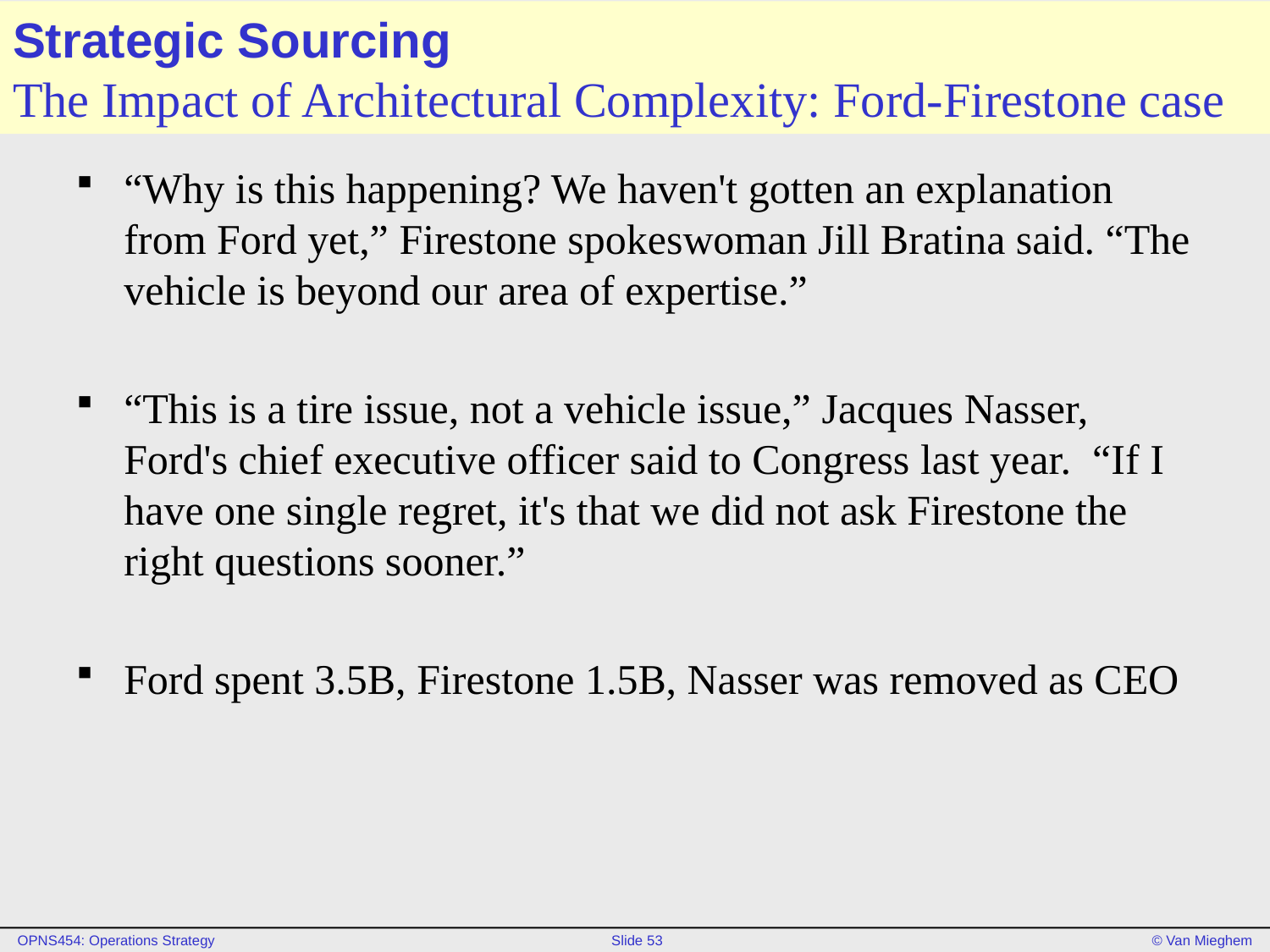

# Strategic Sourcing The Impact of Architectural Complexity: Ford-Firestone case
“Why is this happening? We haven't gotten an explanation from Ford yet,” Firestone spokeswoman Jill Bratina said. “The vehicle is beyond our area of expertise.”

“This is a tire issue, not a vehicle issue,” Jacques Nasser, Ford's chief executive officer said to Congress last year.  “If I have one single regret, it's that we did not ask Firestone the right questions sooner.”

Ford spent 3.5B, Firestone 1.5B, Nasser was removed as CEO